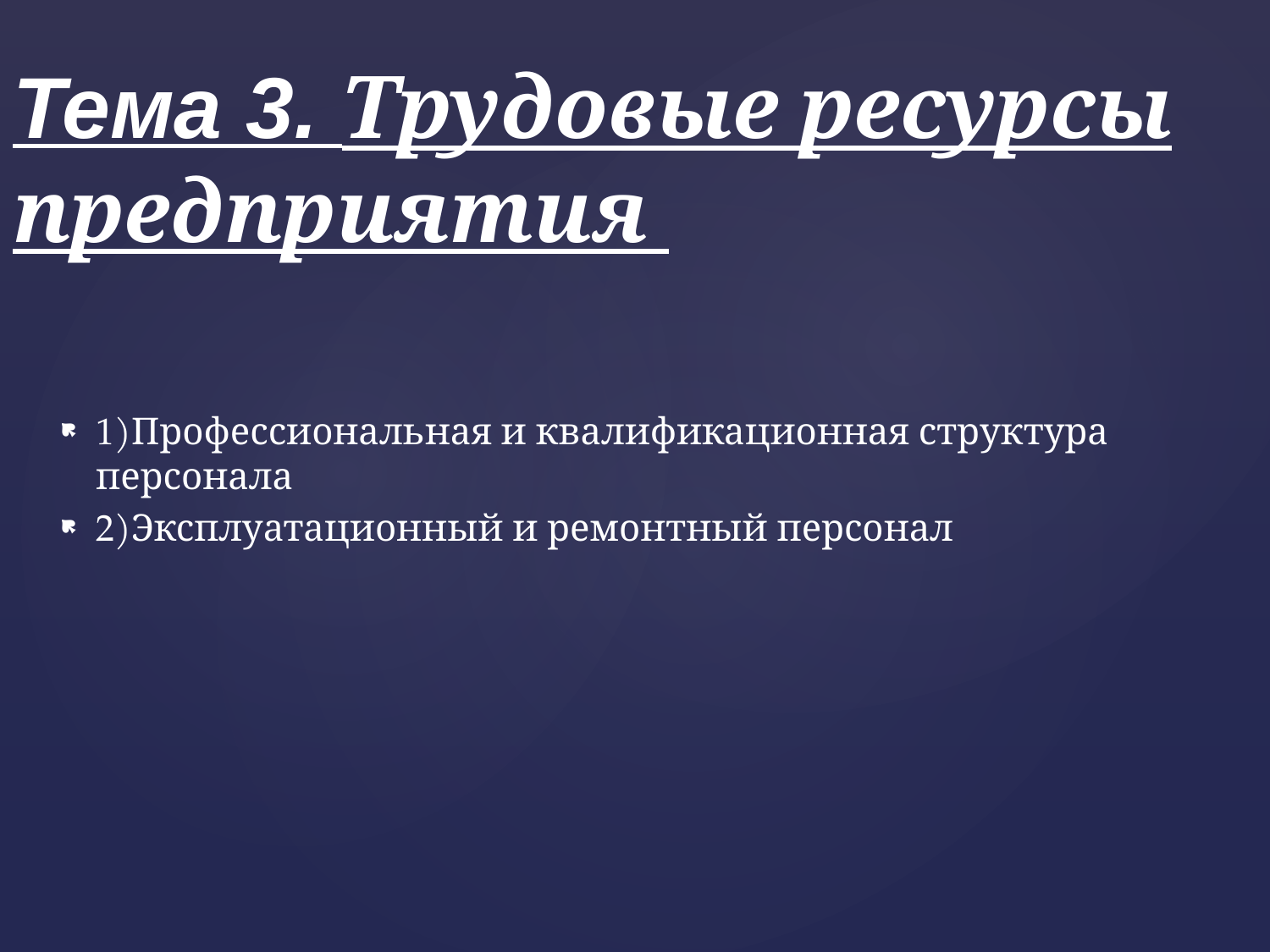

# Тема 3. Трудовые ресурсы предприятия
1)Профессиональная и квалификационная структура персонала
2)Эксплуатационный и ремонтный персонал